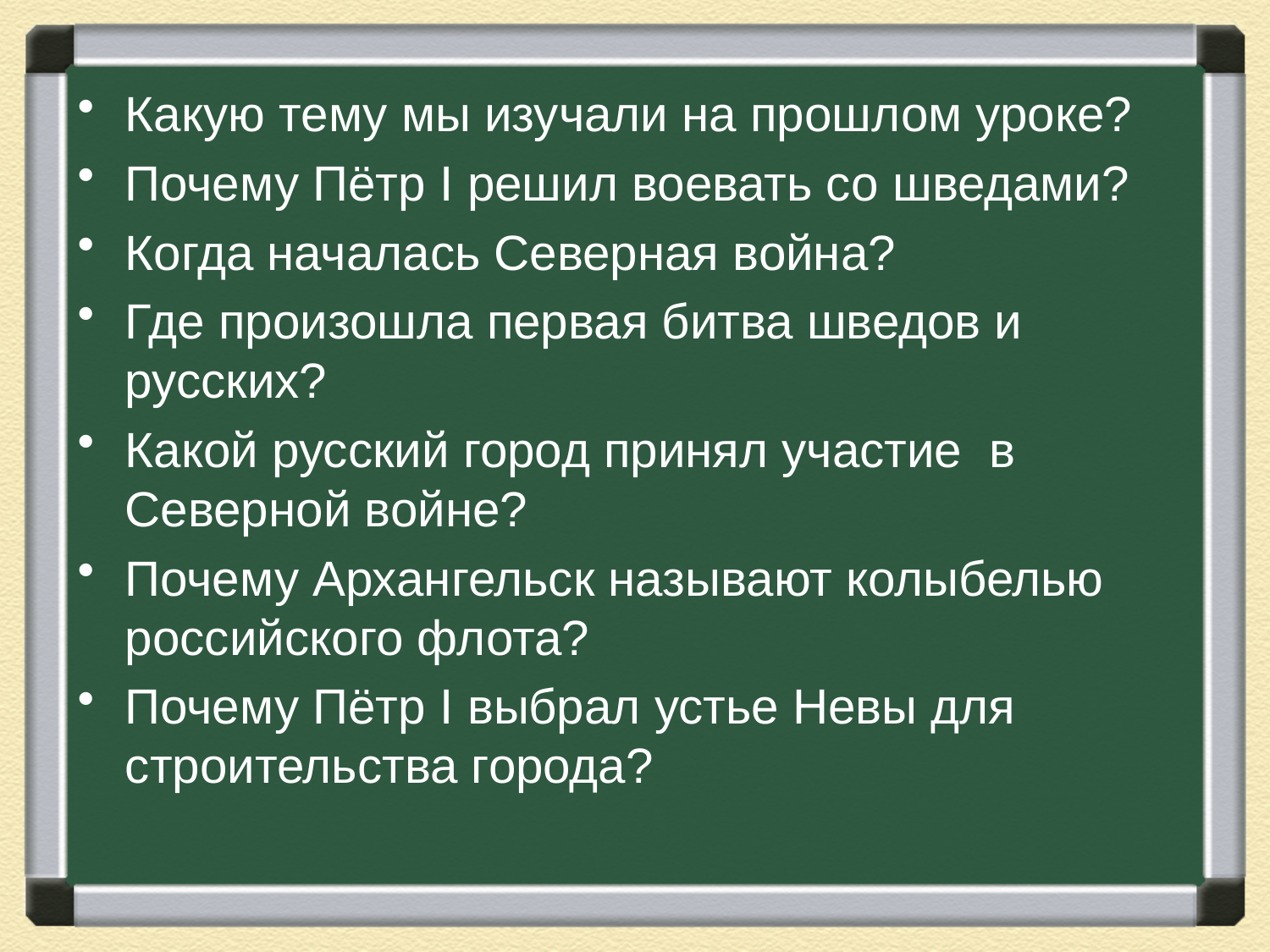

Какую тему мы изучали на прошлом уроке?
Почему Пётр I решил воевать со шведами?
Когда началась Северная война?
Где произошла первая битва шведов и русских?
Какой русский город принял участие  в Северной войне?
Почему Архангельск называют колыбелью российского флота?
Почему Пётр I выбрал устье Невы для строительства города?